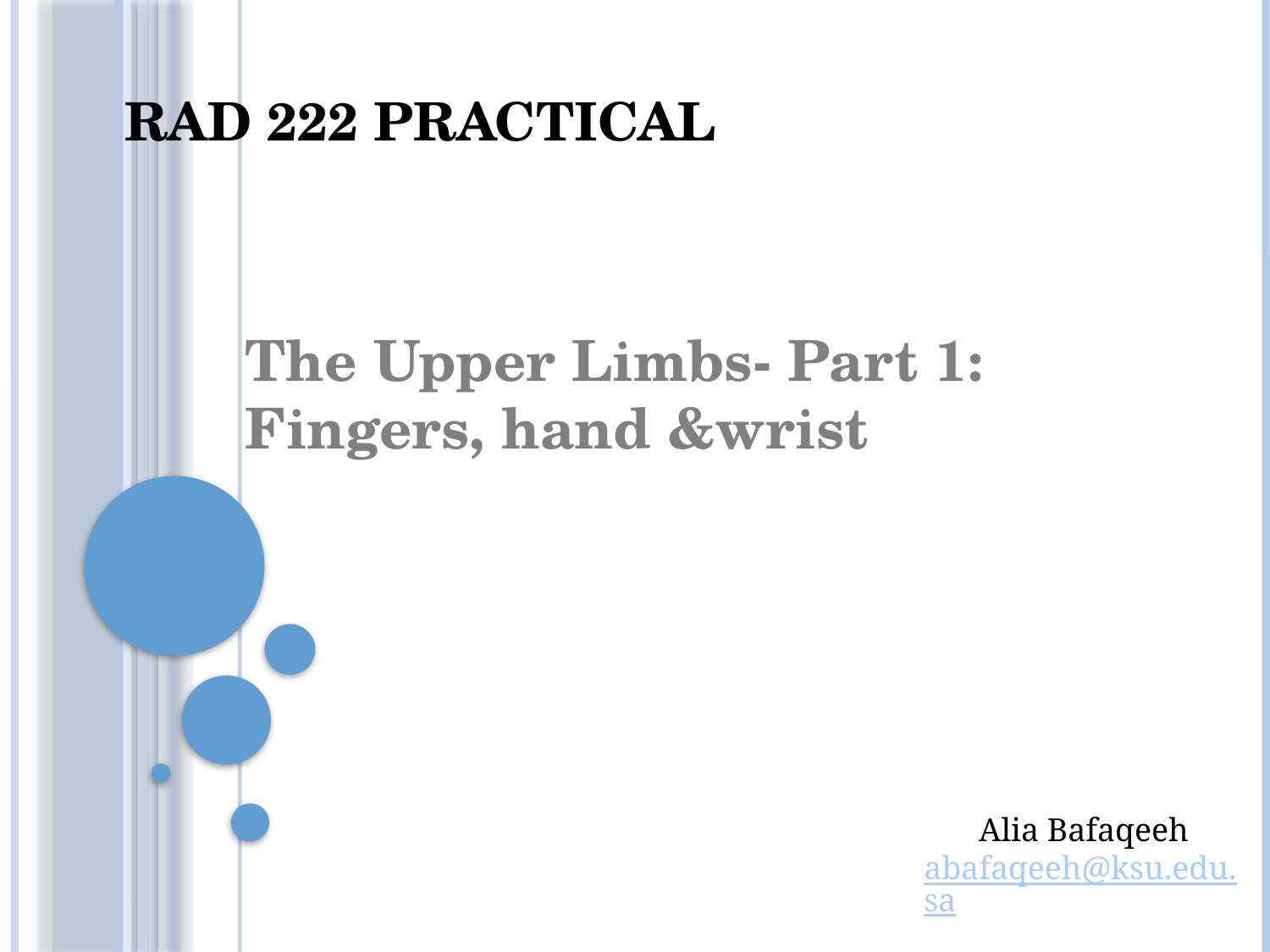

RAD 222 practical
The Upper Limbs- Part 1:
Fingers, hand &wrist
Alia Bafaqeeh
abafaqeeh@ksu.edu.sa